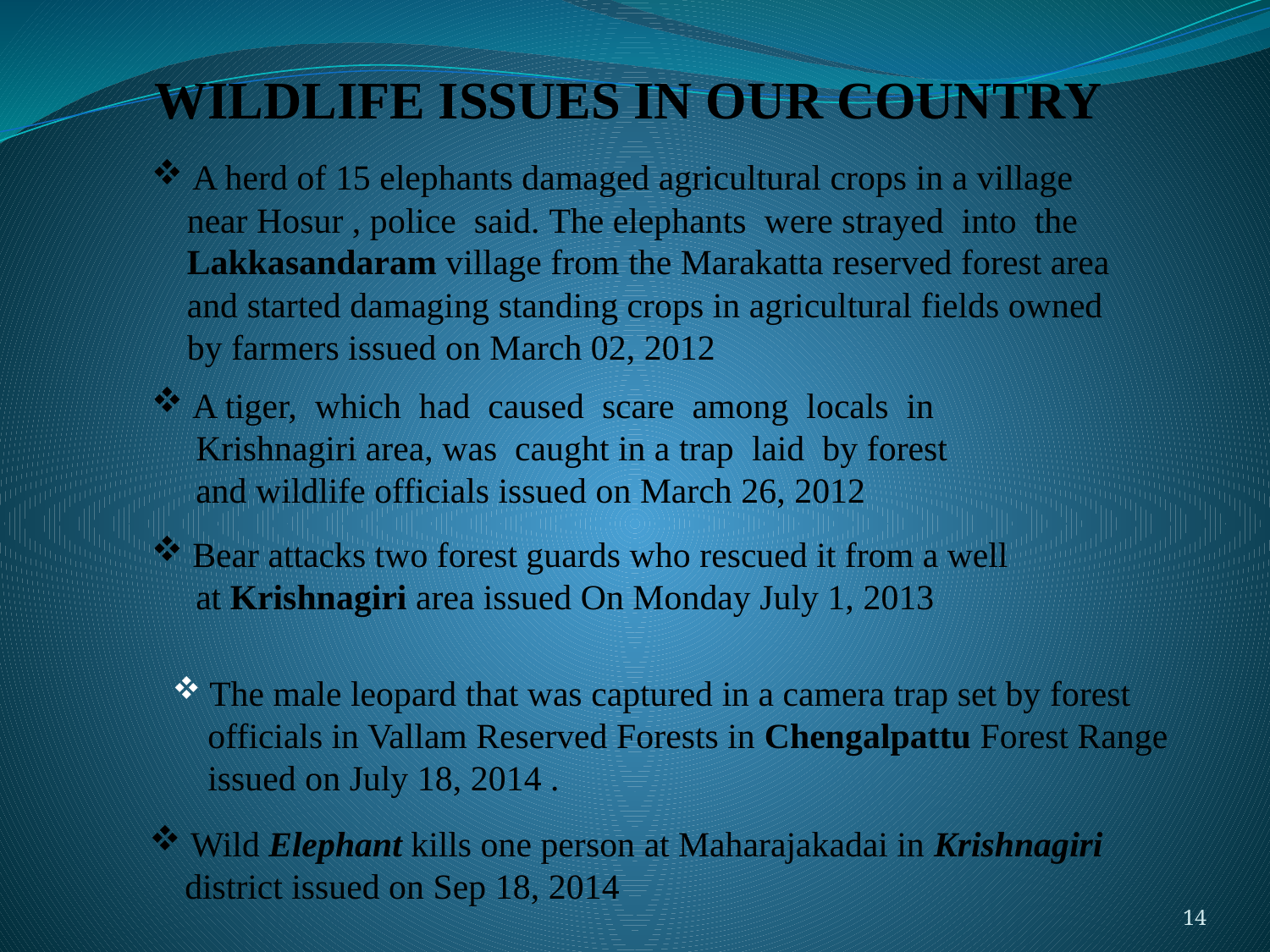

WILDLIFE ISSUES IN OUR COUNTRY
 A herd of 15 elephants damaged agricultural crops in a village
    near Hosur , police  said. The elephants  were strayed  into  the
    Lakkasandaram village from the Marakatta reserved forest area
    and started damaging standing crops in agricultural fields owned
    by farmers issued on March 02, 2012
 A tiger,  which  had  caused  scare  among  locals  in
     Krishnagiri area, was  caught in a trap  laid  by forest
     and wildlife officials issued on March 26, 2012

 Bear attacks two forest guards who rescued it from a well
     at Krishnagiri area issued On Monday July 1, 2013

 The male leopard that was captured in a camera trap set by forest
    officials in Vallam Reserved Forests in Chengalpattu Forest Range
    issued on July 18, 2014 .

 Wild Elephant kills one person at Maharajakadai in Krishnagiri
    district issued on Sep 18, 2014

14